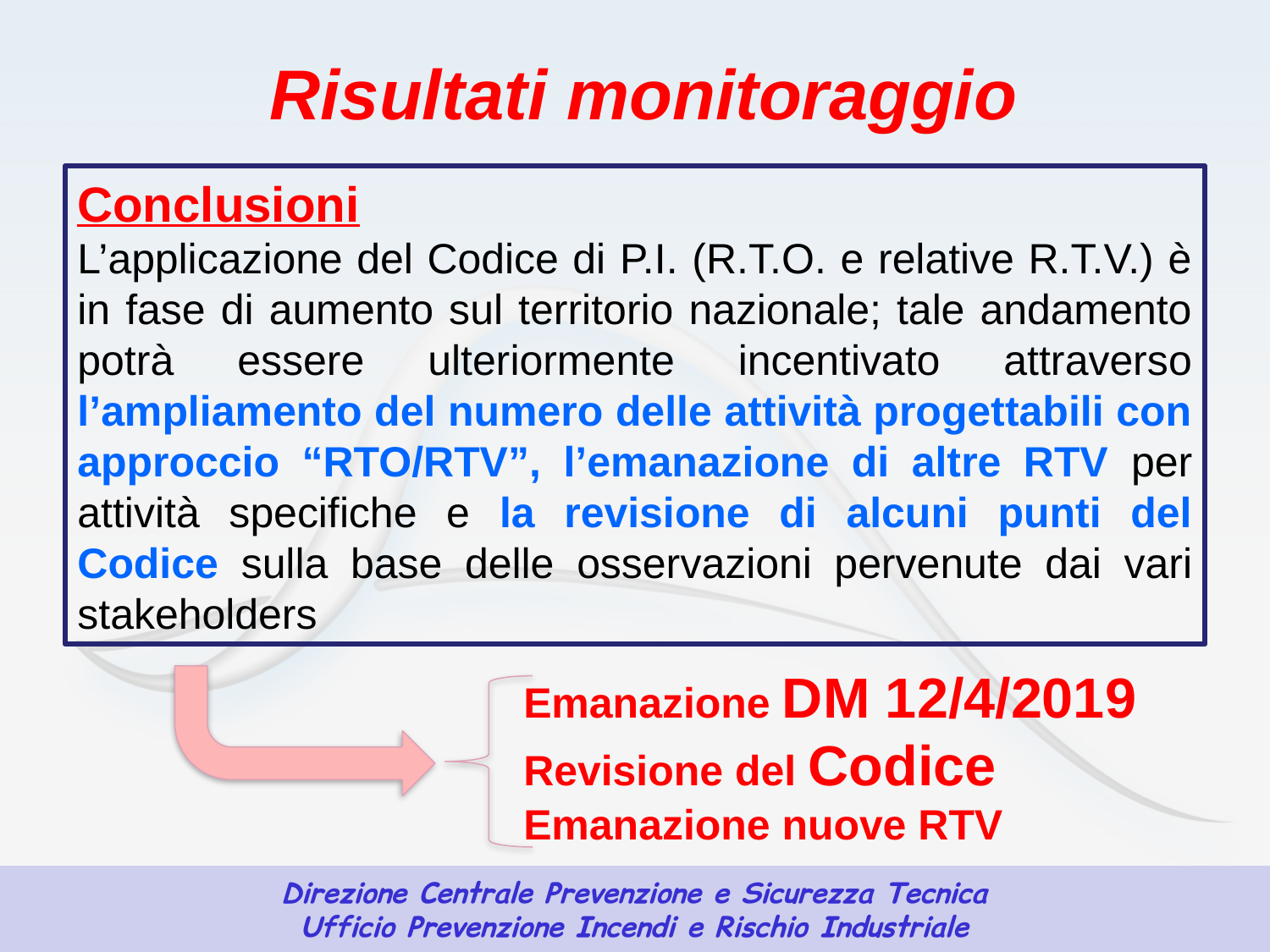

Risultati monitoraggio
Conclusioni
L’applicazione del Codice di P.I. (R.T.O. e relative R.T.V.) è in fase di aumento sul territorio nazionale; tale andamento potrà essere ulteriormente incentivato attraverso l’ampliamento del numero delle attività progettabili con approccio “RTO/RTV”, l’emanazione di altre RTV per attività specifiche e la revisione di alcuni punti del Codice sulla base delle osservazioni pervenute dai vari stakeholders
Emanazione DM 12/4/2019
Revisione del Codice
Emanazione nuove RTV